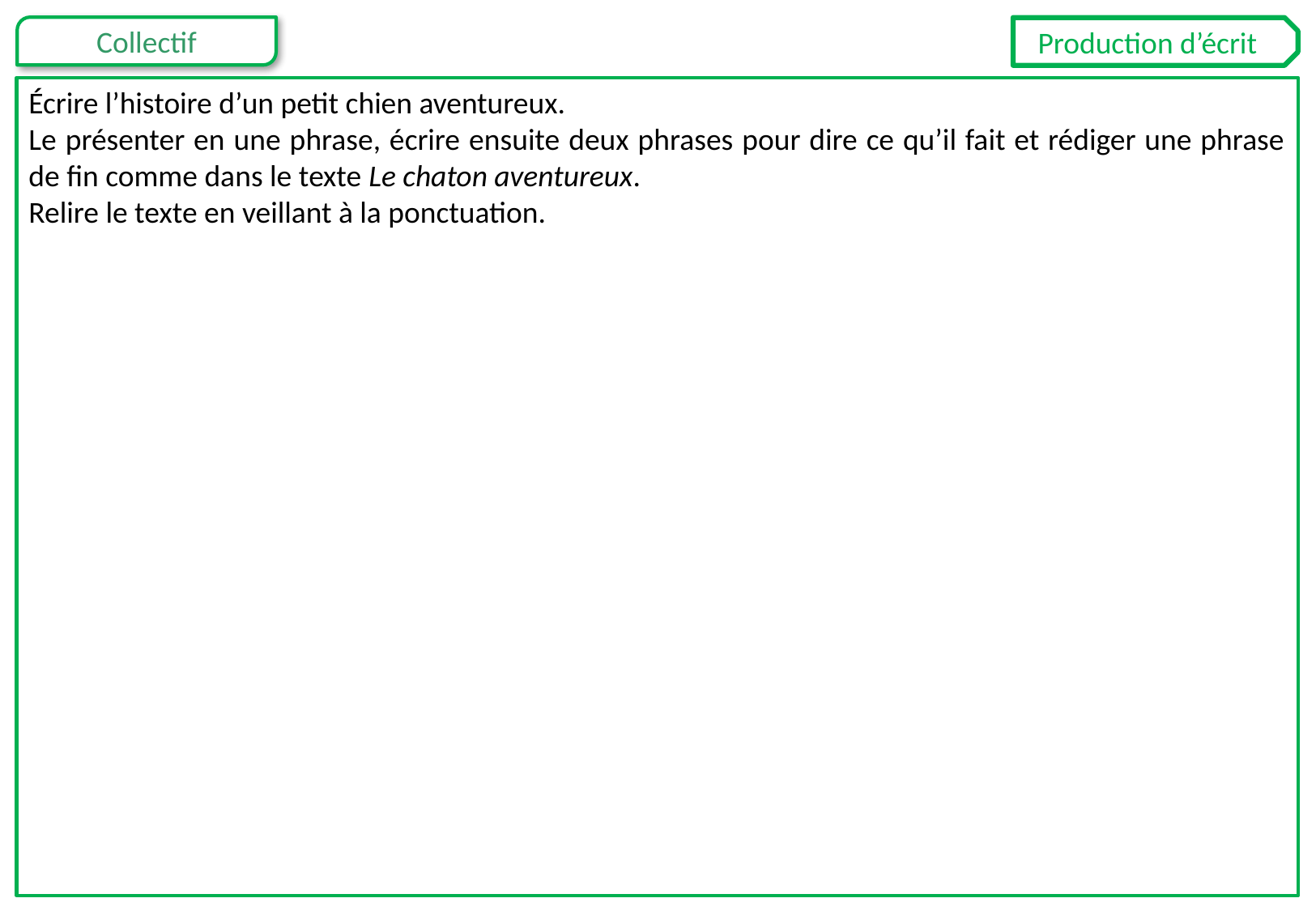

Production d’écrit
Écrire l’histoire d’un petit chien aventureux.
Le présenter en une phrase, écrire ensuite deux phrases pour dire ce qu’il fait et rédiger une phrase de fin comme dans le texte Le chaton aventureux.
Relire le texte en veillant à la ponctuation.